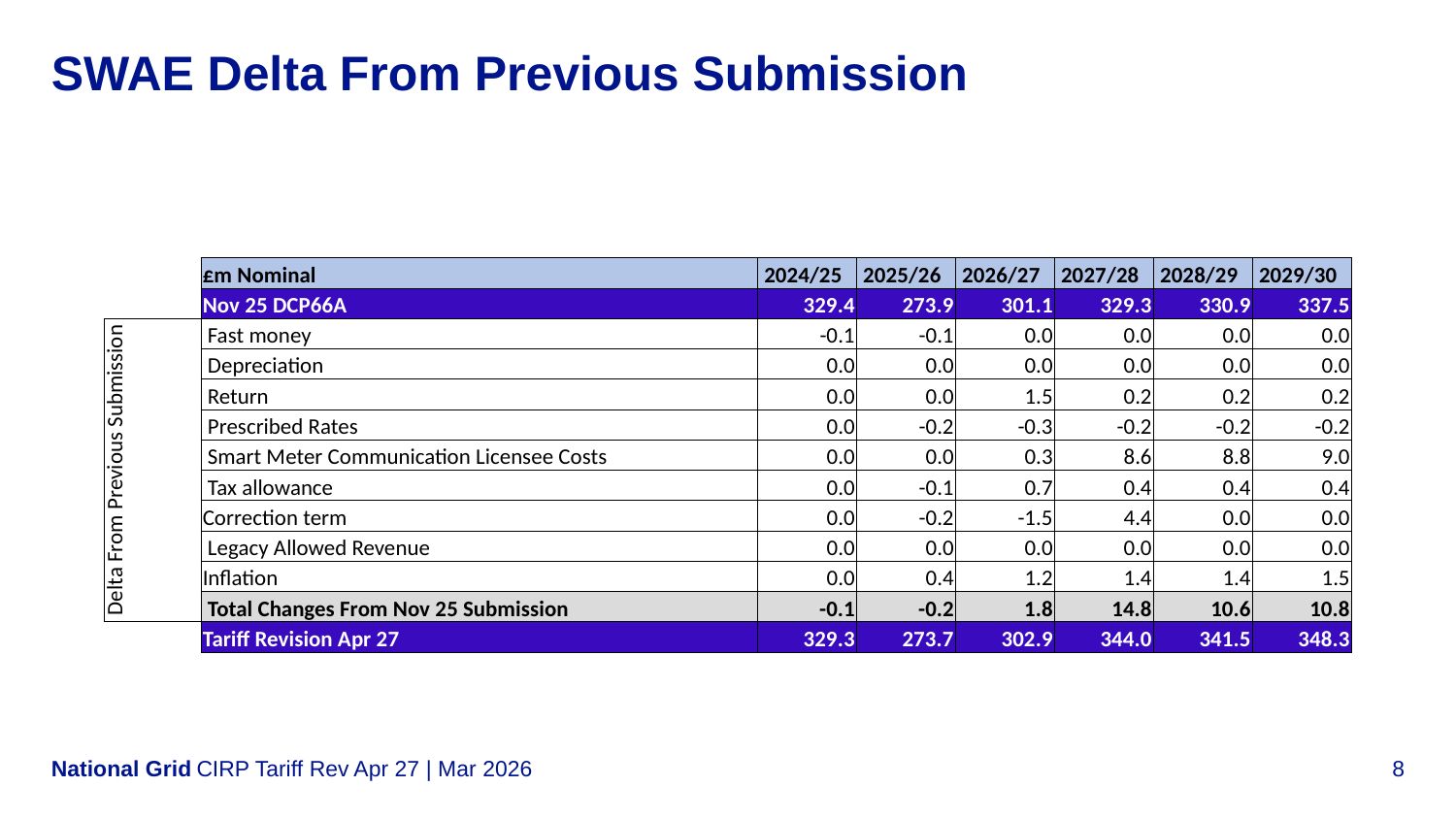

# SWAE Delta From Previous Submission
|  | £m Nominal | 2024/25 | 2025/26 | 2026/27 | 2027/28 | 2028/29 | 2029/30 |
| --- | --- | --- | --- | --- | --- | --- | --- |
|  | Nov 25 DCP66A | 329.4 | 273.9 | 301.1 | 329.3 | 330.9 | 337.5 |
| Delta From Previous Submission | Fast money | -0.1 | -0.1 | 0.0 | 0.0 | 0.0 | 0.0 |
|  | Depreciation | 0.0 | 0.0 | 0.0 | 0.0 | 0.0 | 0.0 |
|  | Return | 0.0 | 0.0 | 1.5 | 0.2 | 0.2 | 0.2 |
|  | Prescribed Rates | 0.0 | -0.2 | -0.3 | -0.2 | -0.2 | -0.2 |
|  | Smart Meter Communication Licensee Costs | 0.0 | 0.0 | 0.3 | 8.6 | 8.8 | 9.0 |
|  | Tax allowance | 0.0 | -0.1 | 0.7 | 0.4 | 0.4 | 0.4 |
|  | Correction term | 0.0 | -0.2 | -1.5 | 4.4 | 0.0 | 0.0 |
|  | Legacy Allowed Revenue | 0.0 | 0.0 | 0.0 | 0.0 | 0.0 | 0.0 |
|  | Inflation | 0.0 | 0.4 | 1.2 | 1.4 | 1.4 | 1.5 |
|  | Total Changes From Nov 25 Submission | -0.1 | -0.2 | 1.8 | 14.8 | 10.6 | 10.8 |
|  | Tariff Revision Apr 27 | 329.3 | 273.7 | 302.9 | 344.0 | 341.5 | 348.3 |
CIRP Tariff Rev Apr 27 | Mar 2026